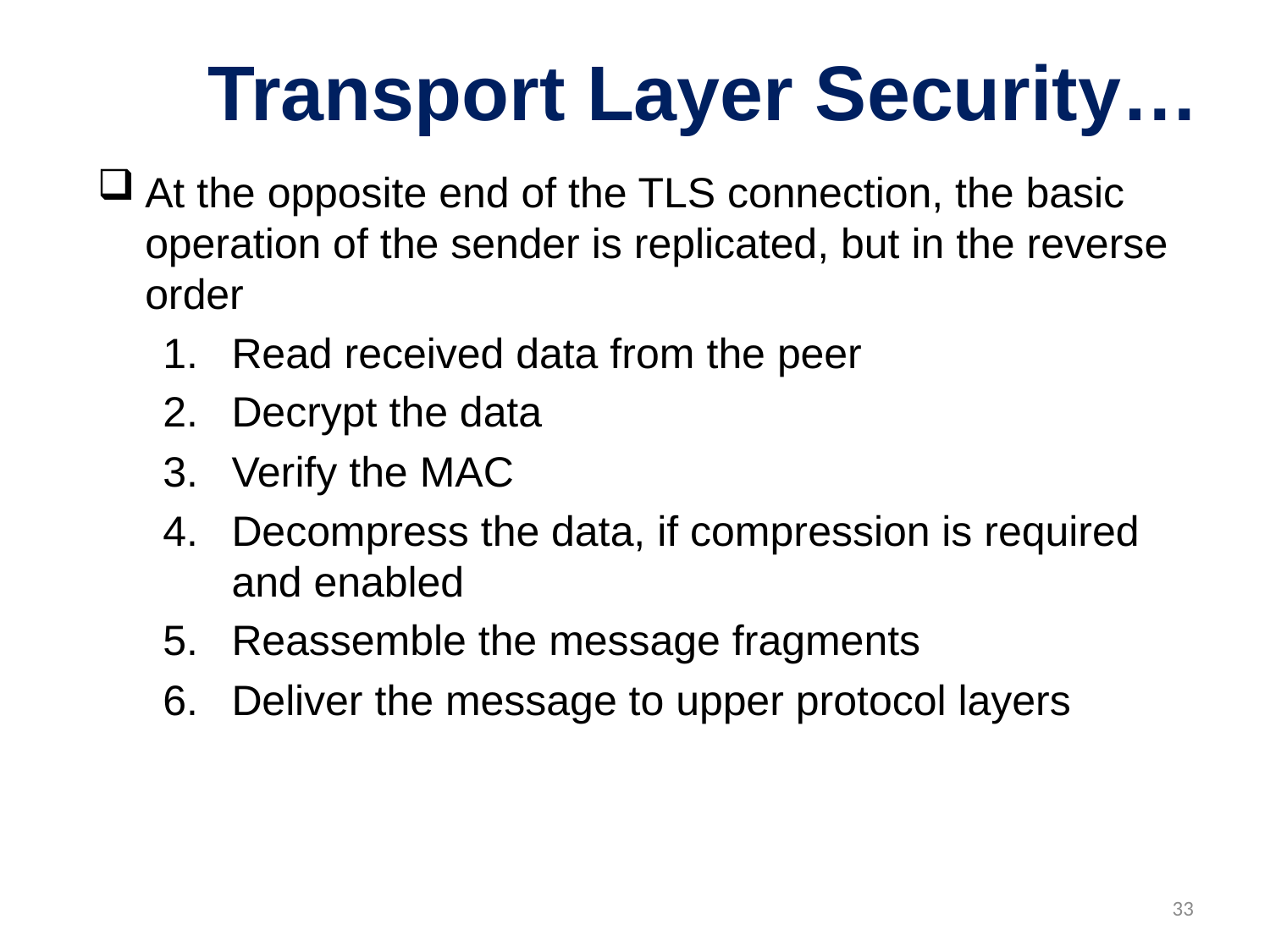

# Transport Layer Security…
At the opposite end of the TLS connection, the basic operation of the sender is replicated, but in the reverse order
Read received data from the peer
Decrypt the data
Verify the MAC
Decompress the data, if compression is required and enabled
Reassemble the message fragments
Deliver the message to upper protocol layers

33